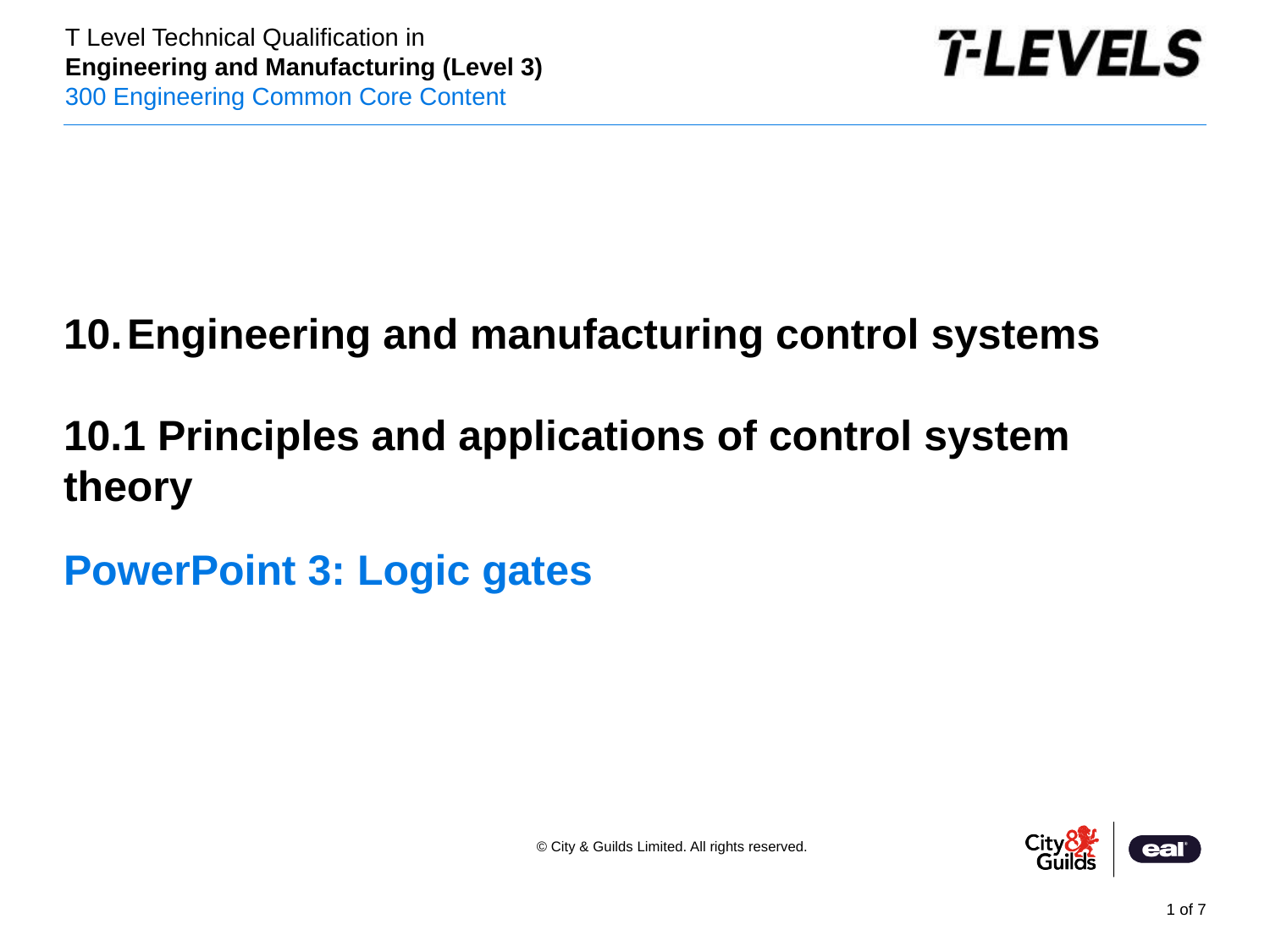

PowerPoint presentation
Engineering and manufacturing control systems

10.1 Principles and applications of control system theory

# PowerPoint 3: Logic gates